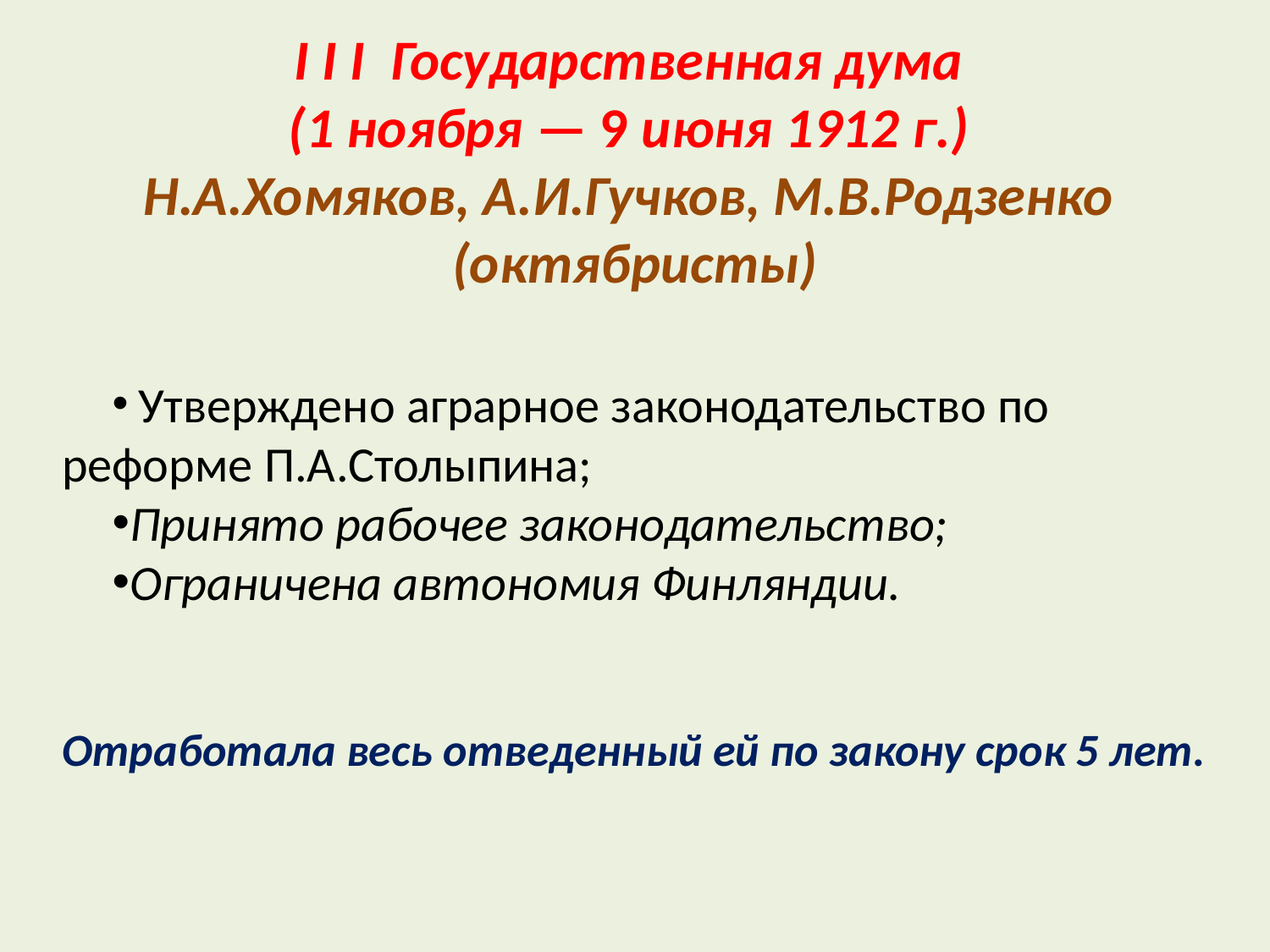

# I I I  Государственная дума (1 ноября — 9 июня 1912 г.) Н.А.Хомяков, А.И.Гучков, М.В.Родзенко  (октябристы)
 Утверждено аграрное законодательство по реформе П.А.Столыпина;
Принято рабочее законодательство;
Ограничена автономия Финляндии.

Отработала весь отведенный ей по закону срок 5 лет.